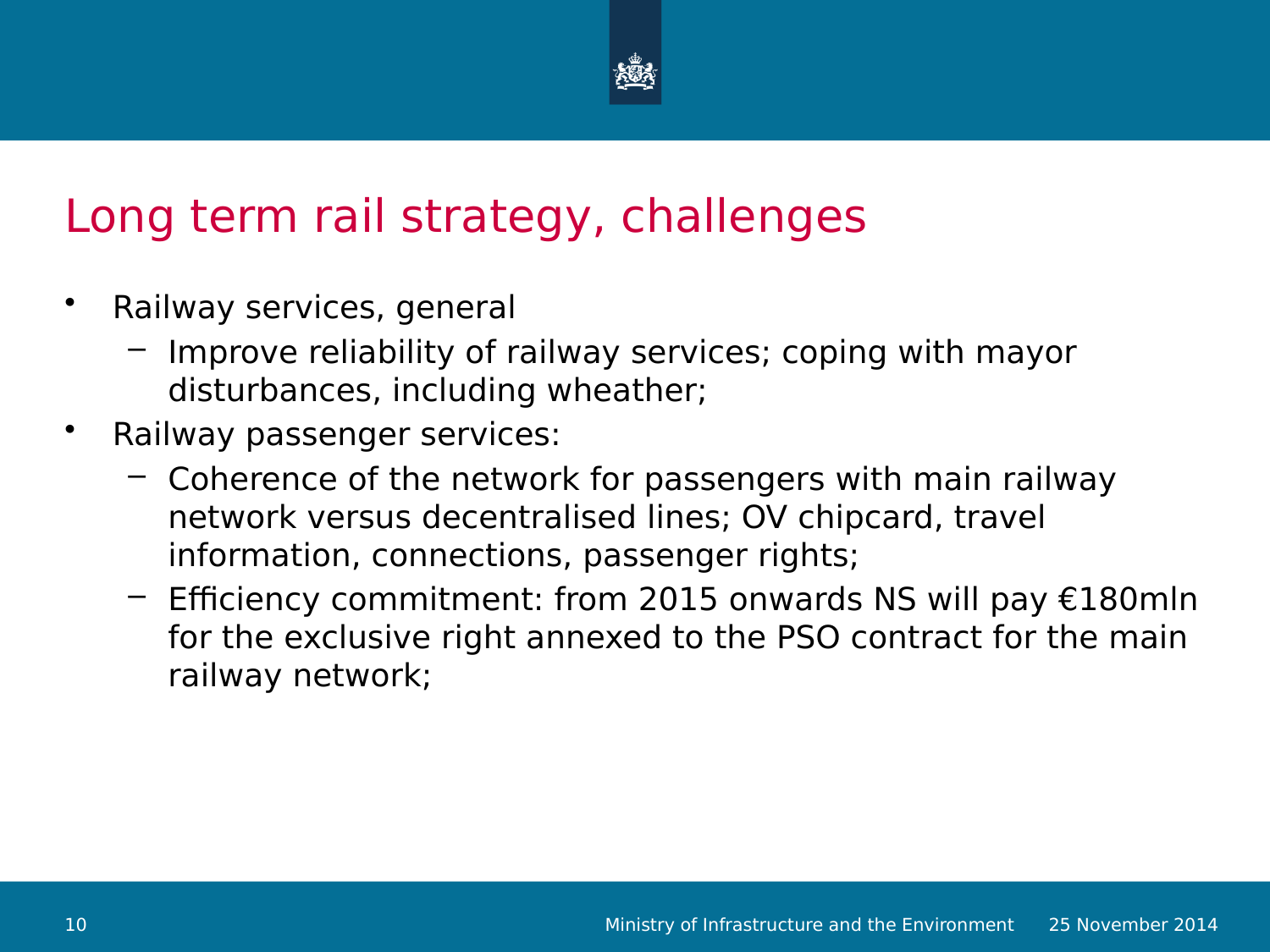

# Long term rail strategy, challenges
Railway services, general
Improve reliability of railway services; coping with mayor disturbances, including wheather;
Railway passenger services:
Coherence of the network for passengers with main railway network versus decentralised lines; OV chipcard, travel information, connections, passenger rights;
Efficiency commitment: from 2015 onwards NS will pay €180mln for the exclusive right annexed to the PSO contract for the main railway network;

Ministry of Infrastructure and the Environment
10
25 November 2014